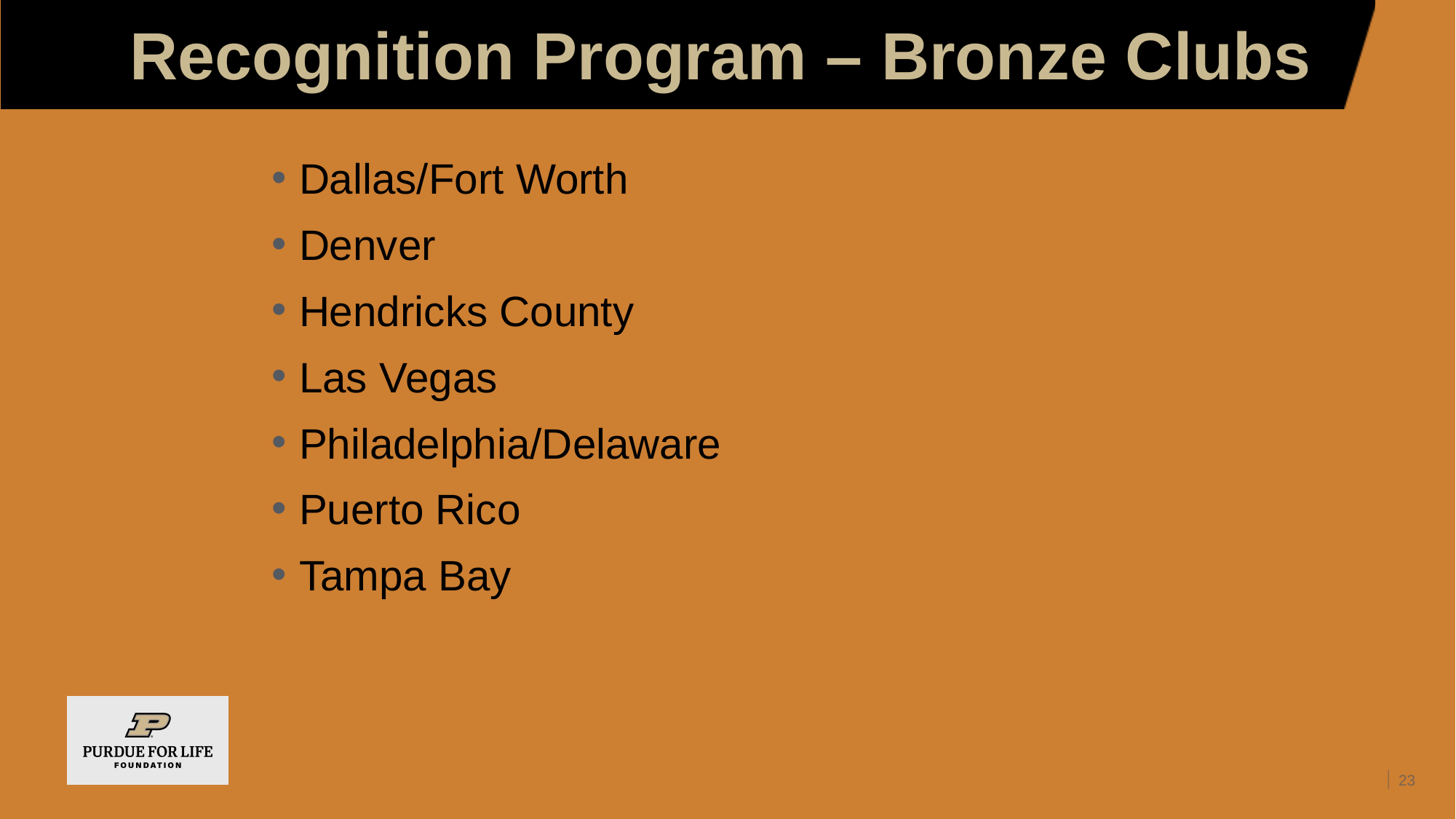

# Recognition Program – Bronze Clubs
Dallas/Fort Worth
Denver
Hendricks County
Las Vegas
Philadelphia/Delaware
Puerto Rico
Tampa Bay